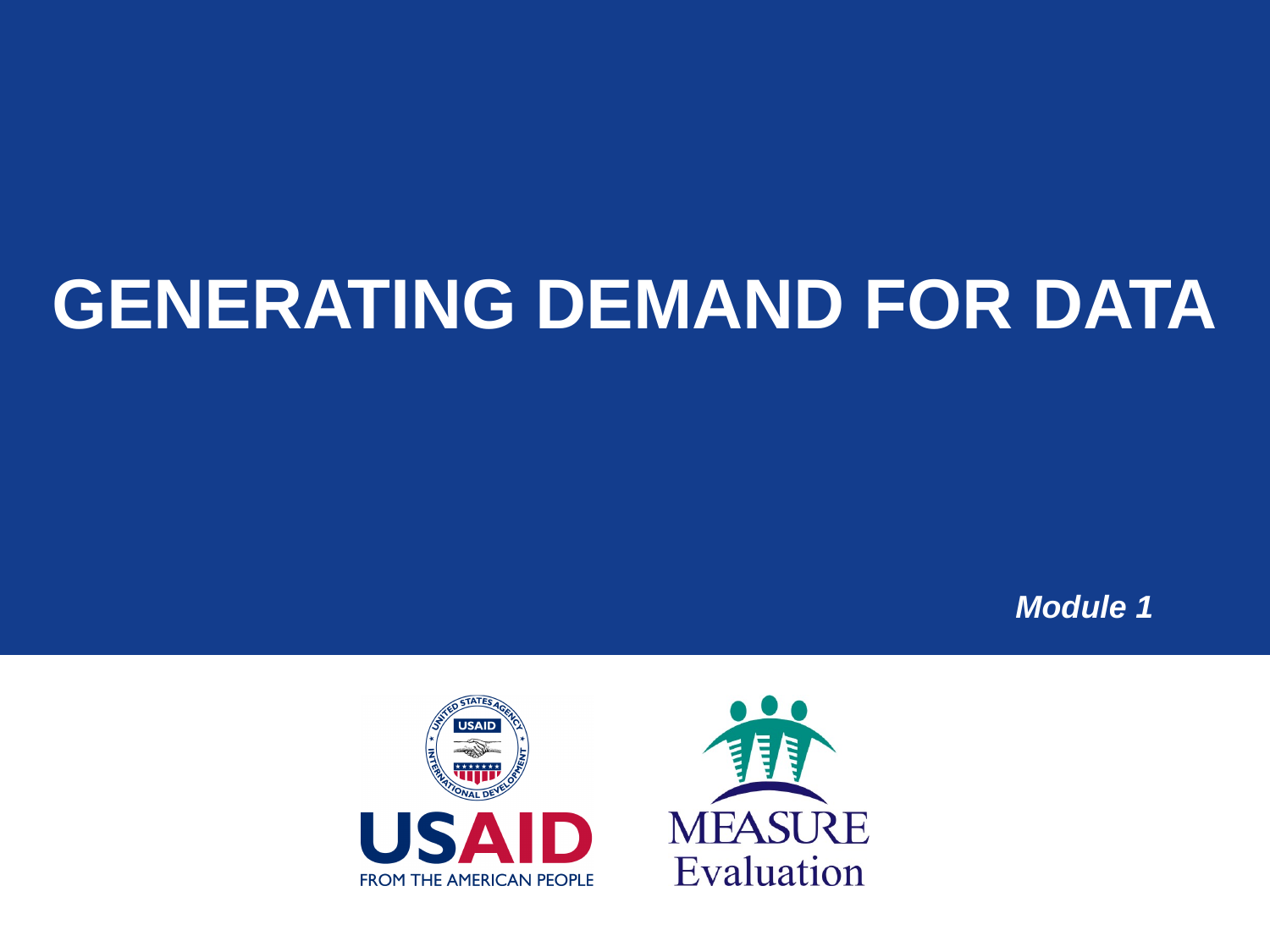

# Generating Demand for Data
Module 1